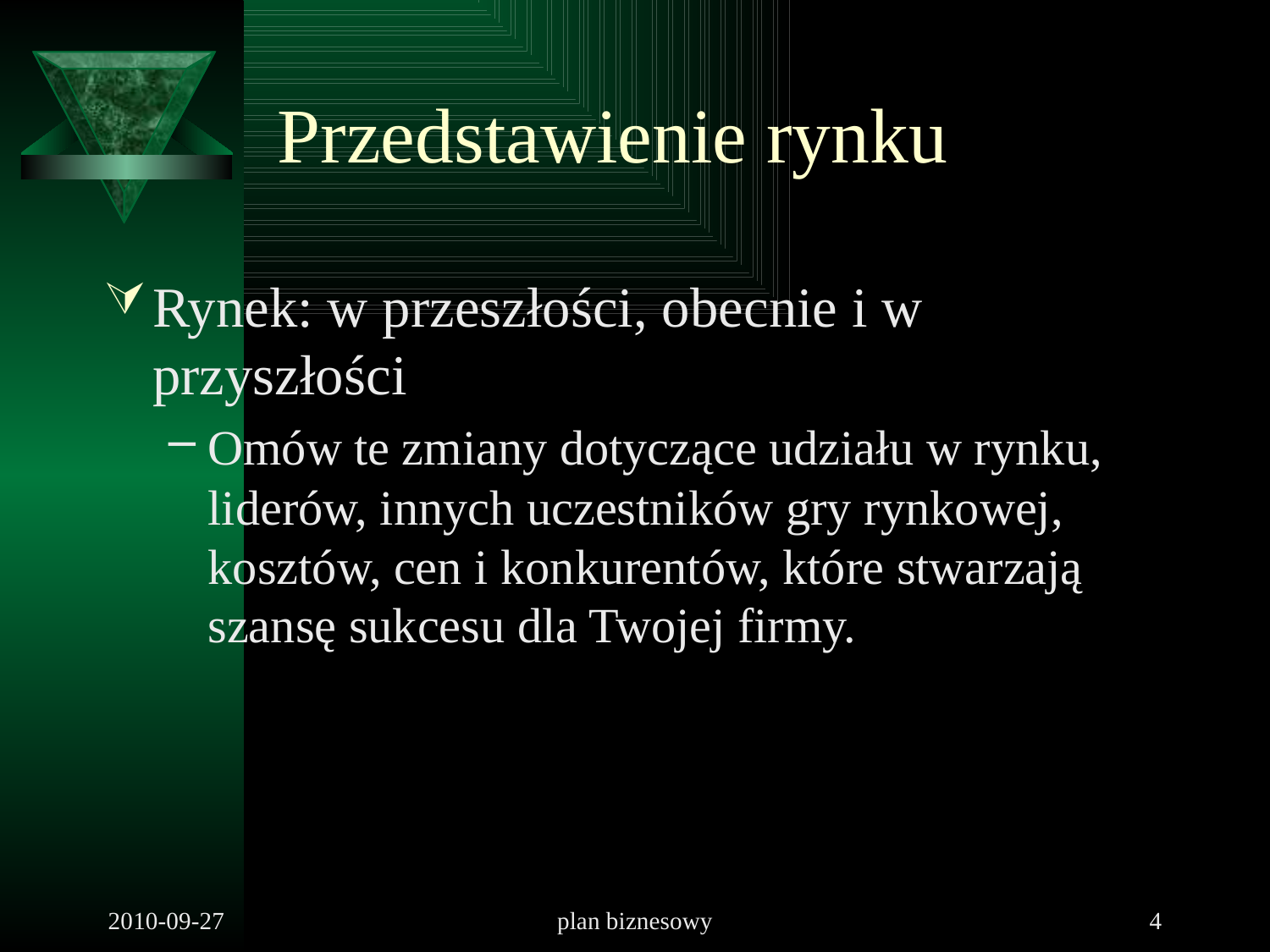

# Przedstawienie rynku
Rynek: w przeszłości, obecnie i w przyszłości
Omów te zmiany dotyczące udziału w rynku, liderów, innych uczestników gry rynkowej, kosztów, cen i konkurentów, które stwarzają szansę sukcesu dla Twojej firmy.
2010-09-27
plan biznesowy
4